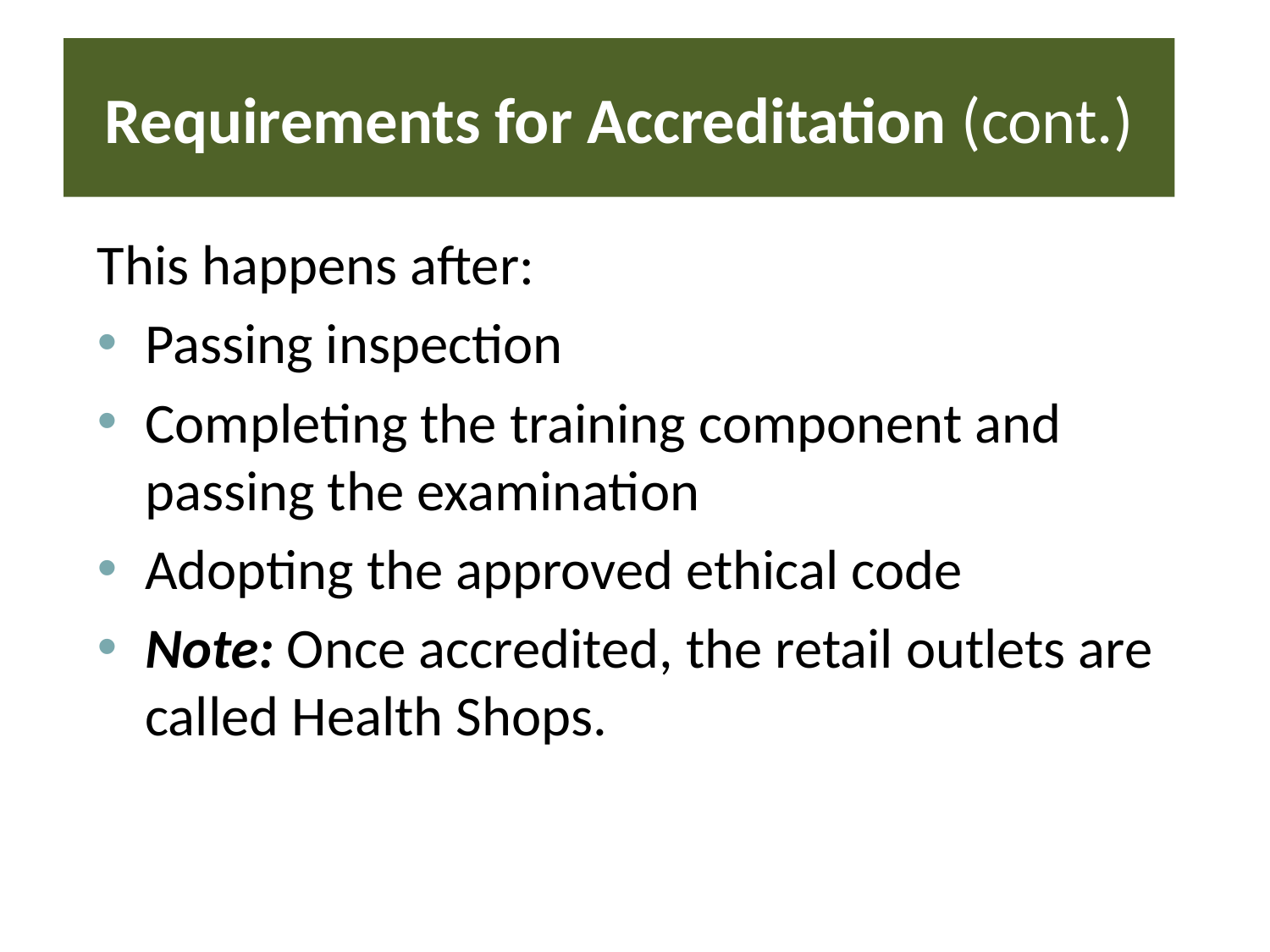

# Requirements for Accreditation (cont.)
This happens after:
Passing inspection
Completing the training component and passing the examination
Adopting the approved ethical code
Note: Once accredited, the retail outlets are called Health Shops.